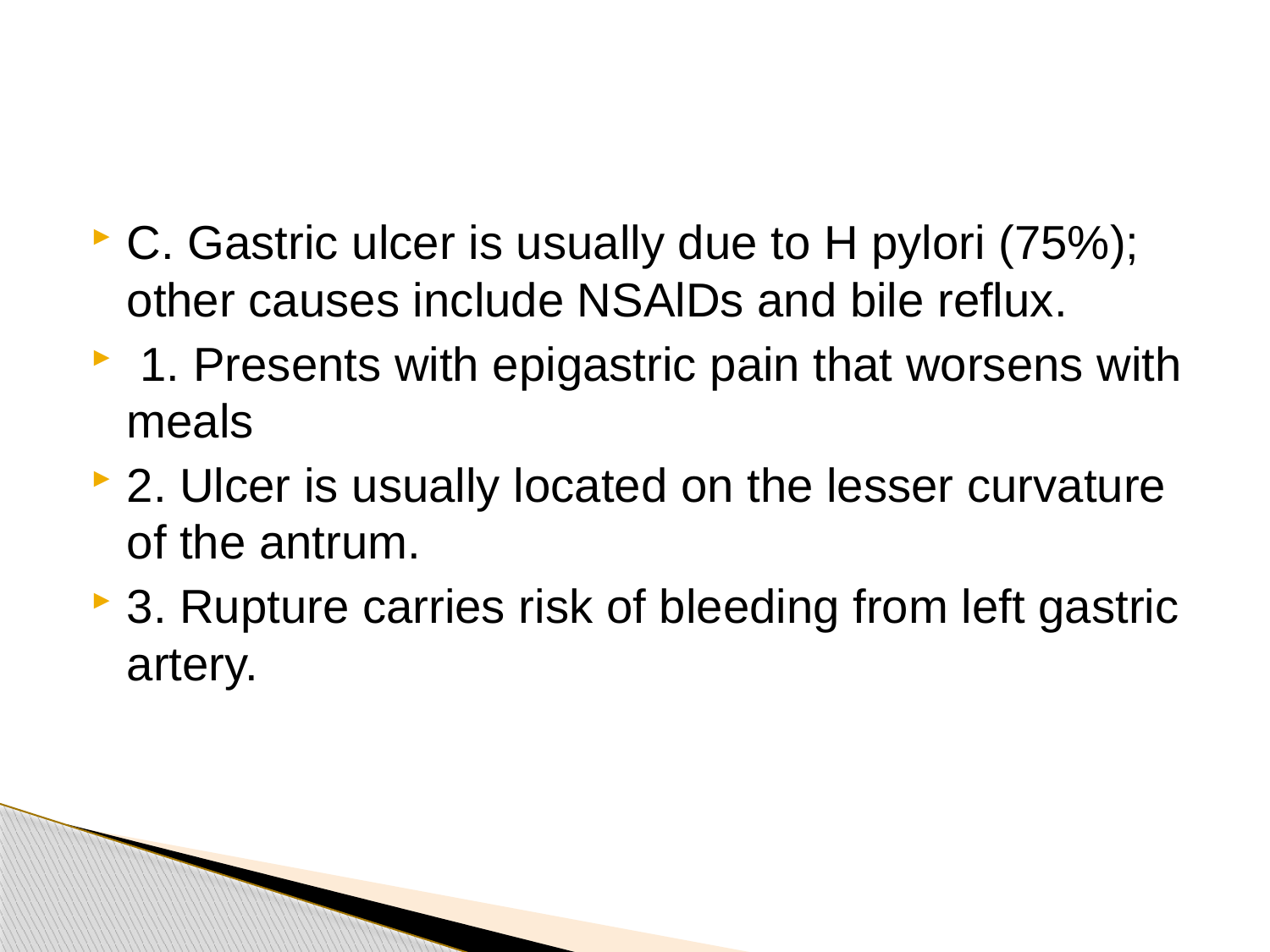

C. Gastric ulcer is usually due to H pylori (75%); other causes include NSAlDs and bile reflux.
 1. Presents with epigastric pain that worsens with meals
2. Ulcer is usually located on the lesser curvature of the antrum.
3. Rupture carries risk of bleeding from left gastric artery.